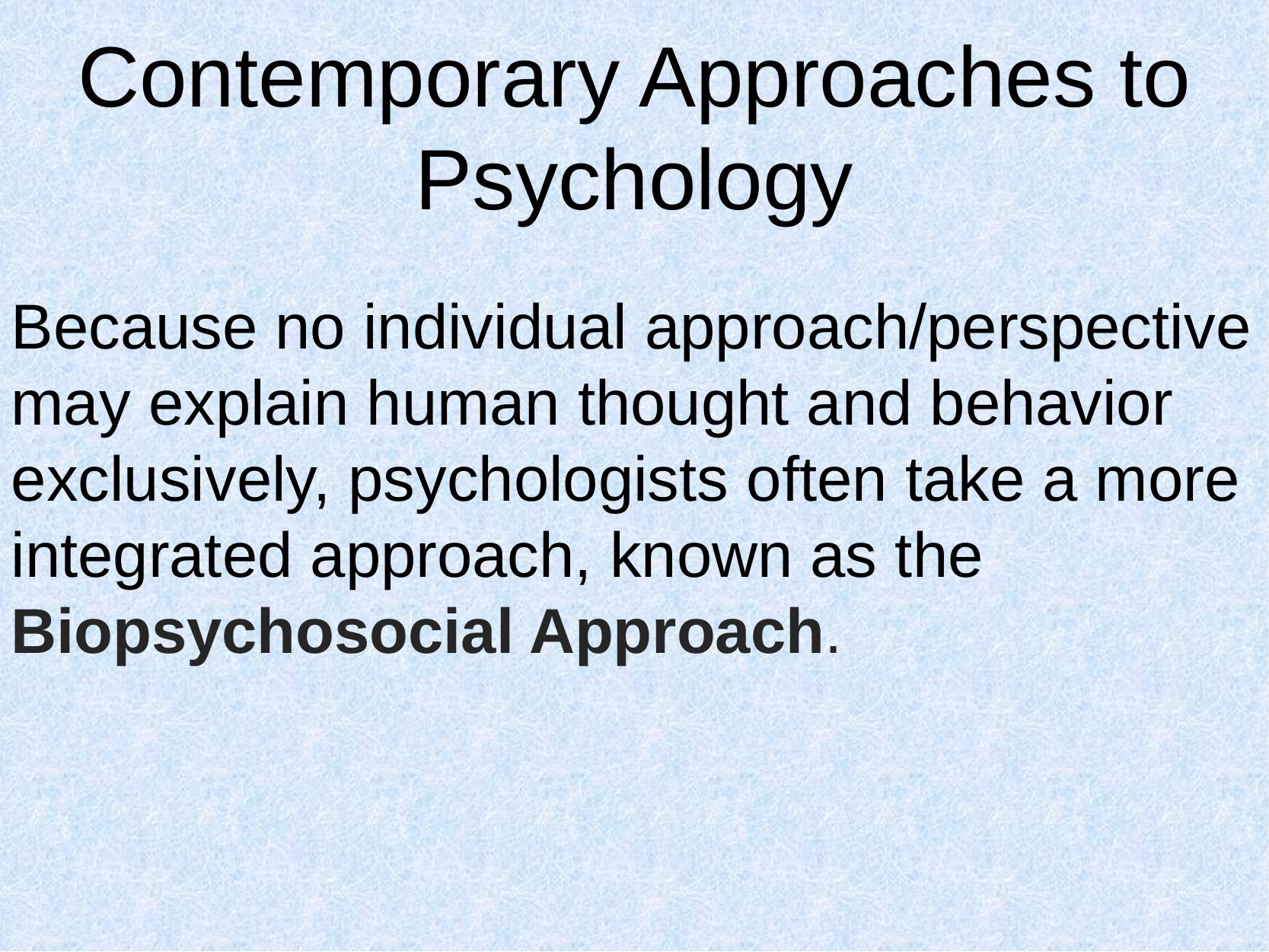

# Contemporary Approaches to Psychology
Because no individual approach/perspective may explain human thought and behavior exclusively, psychologists often take a more integrated approach, known as the Biopsychosocial Approach.